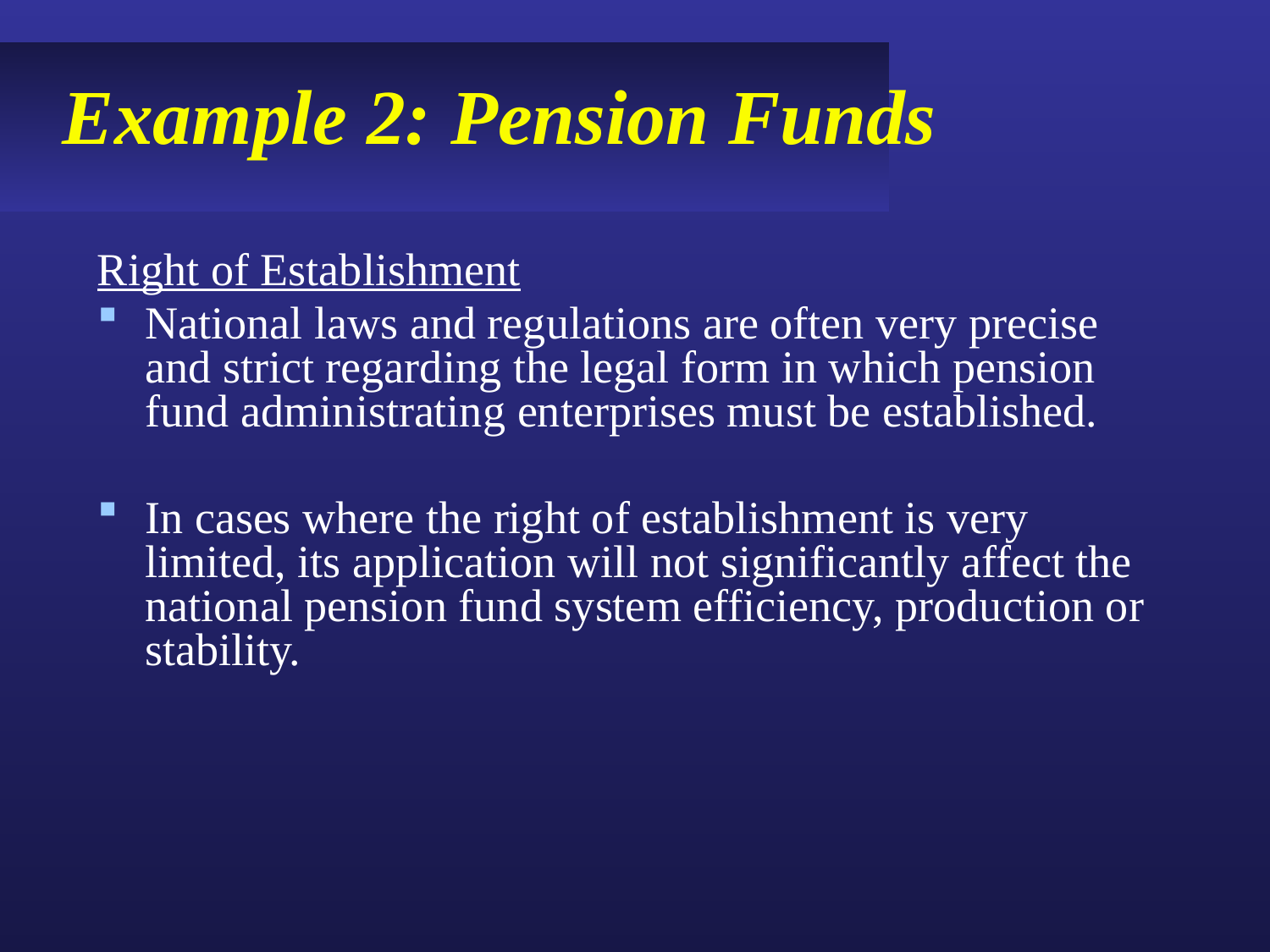

# Example 2: Pension Funds

Right of Establishment
National laws and regulations are often very precise and strict regarding the legal form in which pension fund administrating enterprises must be established.

In cases where the right of establishment is very limited, its application will not significantly affect the national pension fund system efficiency, production or stability.